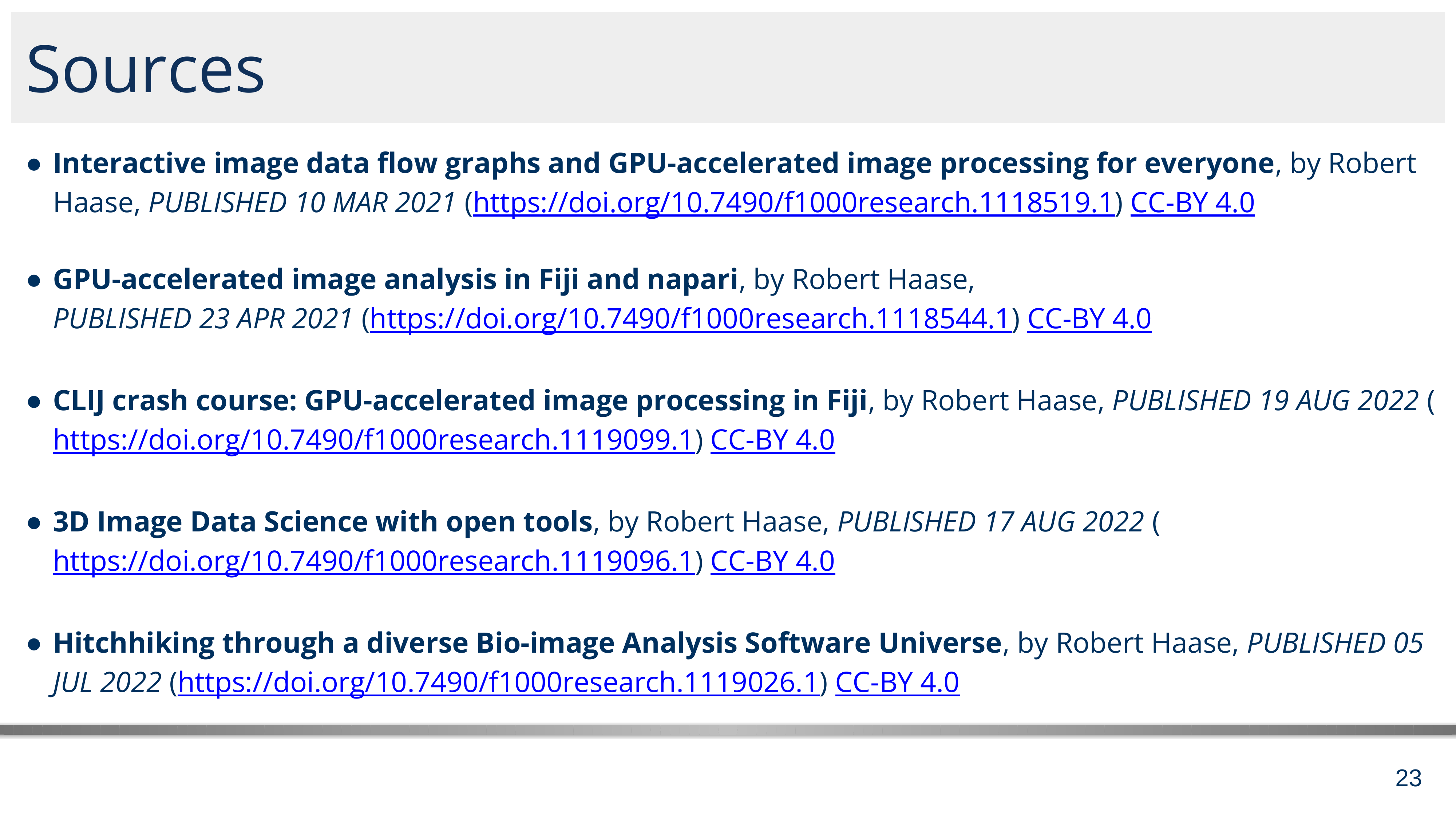

# Sources
Interactive image data flow graphs and GPU-accelerated image processing for everyone, by Robert Haase, PUBLISHED 10 MAR 2021 (https://doi.org/10.7490/f1000research.1118519.1) CC-BY 4.0
GPU-accelerated image analysis in Fiji and napari, by Robert Haase,
PUBLISHED 23 APR 2021 (https://doi.org/10.7490/f1000research.1118544.1) CC-BY 4.0
CLIJ crash course: GPU-accelerated image processing in Fiji, by Robert Haase, PUBLISHED 19 AUG 2022 (https://doi.org/10.7490/f1000research.1119099.1) CC-BY 4.0
3D Image Data Science with open tools, by Robert Haase, PUBLISHED 17 AUG 2022 (https://doi.org/10.7490/f1000research.1119096.1) CC-BY 4.0
Hitchhiking through a diverse Bio-image Analysis Software Universe, by Robert Haase, PUBLISHED 05 JUL 2022 (https://doi.org/10.7490/f1000research.1119026.1) CC-BY 4.0

23